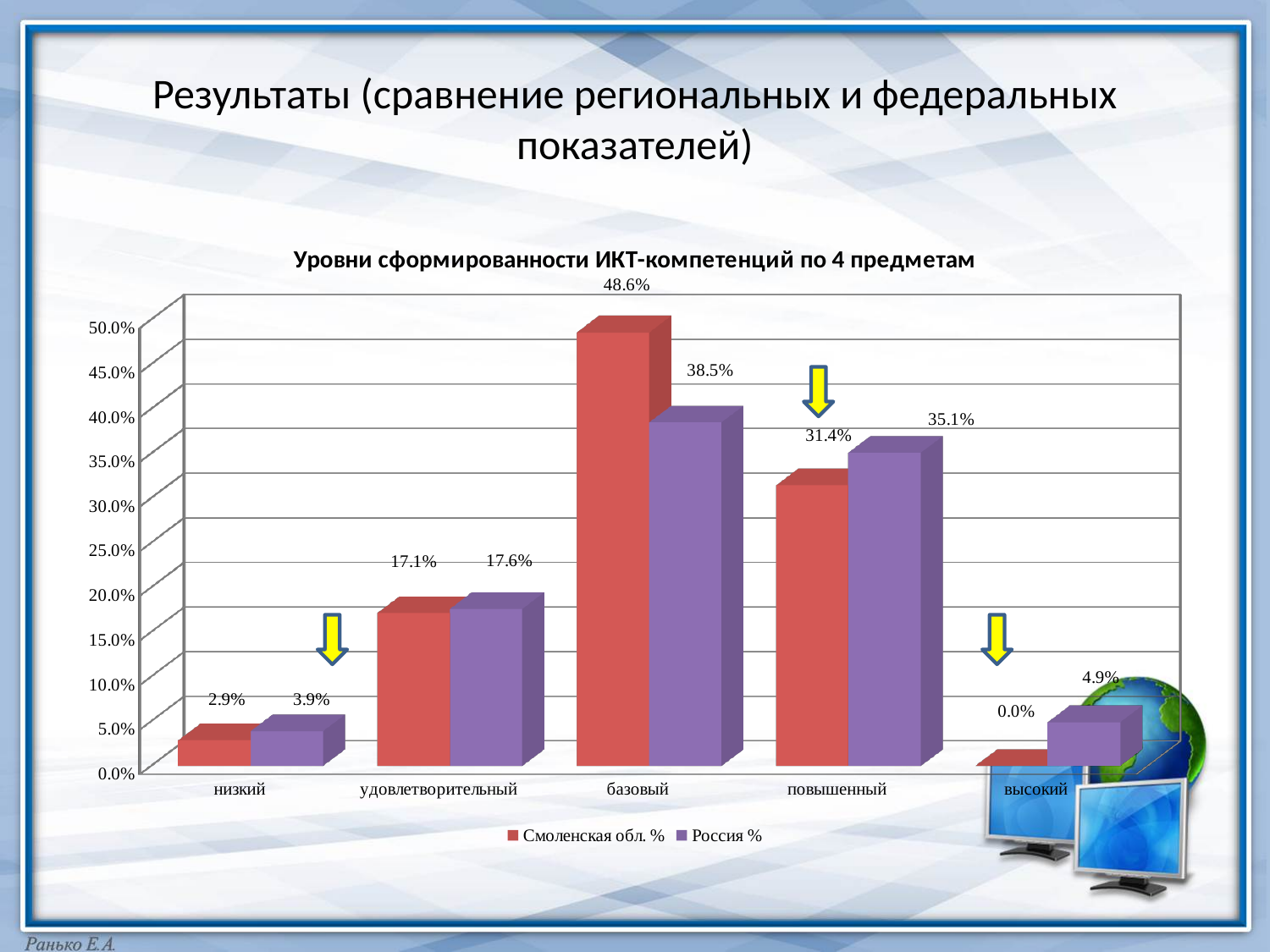

# Результаты (сравнение региональных и федеральных показателей)

[unsupported chart]